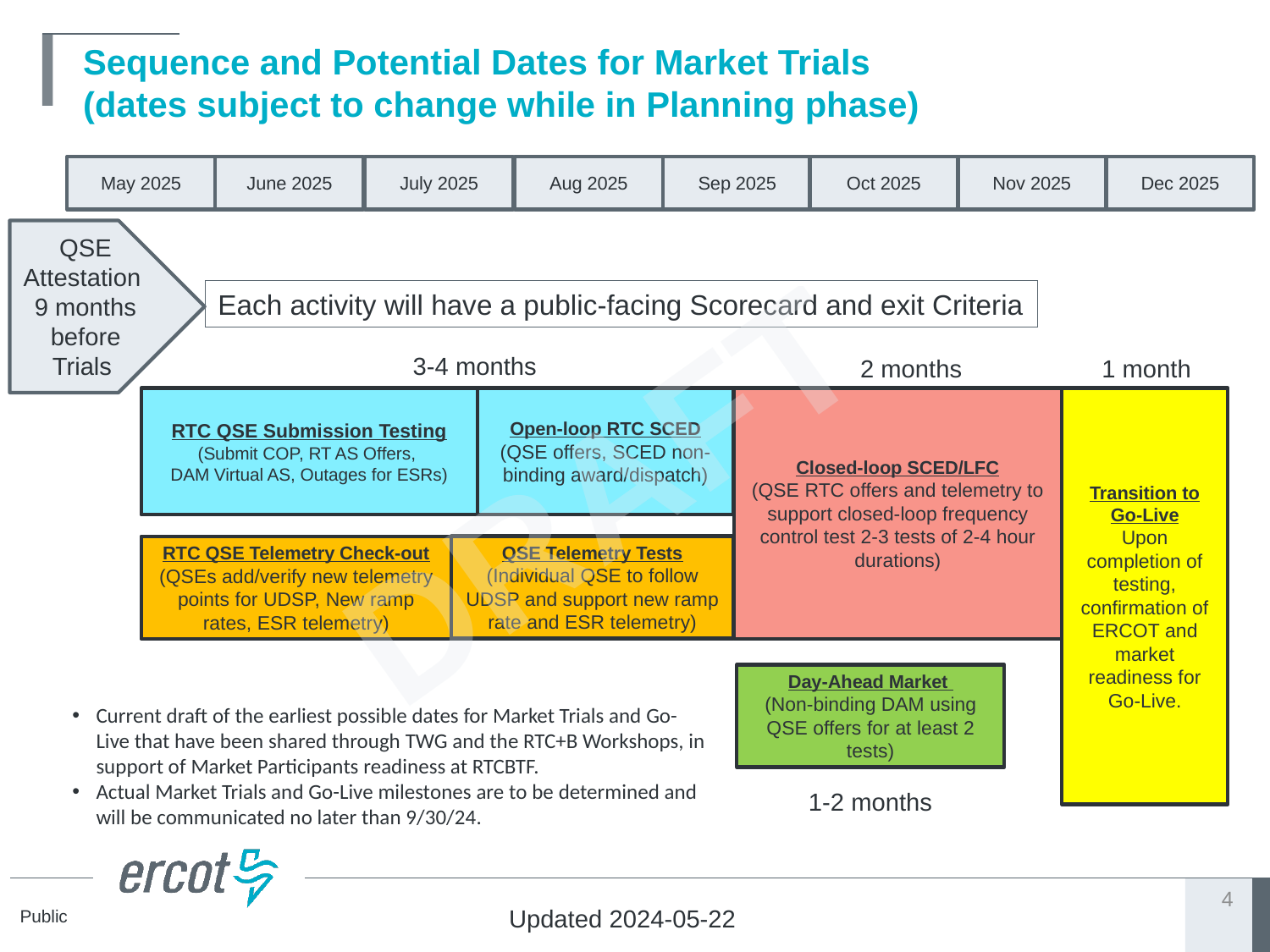

Sequence and Potential Dates for Market Trials
(dates subject to change while in Planning phase)
May 2025
June 2025
July 2025
Aug 2025
Sep 2025
Oct 2025
Nov 2025
Dec 2025
QSE Attestation
9 months before Trials

Each activity will have a public-facing Scorecard and exit Criteria
3-4 months
1 month
2 months
DRAFT
RTC QSE Submission Testing
(Submit COP, RT AS Offers,
DAM Virtual AS, Outages for ESRs)
Open-loop RTC SCED
(QSE offers, SCED non-binding award/dispatch)
Closed-loop SCED/LFC
(QSE RTC offers and telemetry to support closed-loop frequency control test 2-3 tests of 2-4 hour durations)
Transition to Go-Live
Upon completion of testing, confirmation of ERCOT and market readiness for Go-Live.
QSE Telemetry Tests
(Individual QSE to follow UDSP and support new ramp rate and ESR telemetry)
RTC QSE Telemetry Check-out (QSEs add/verify new telemetry points for UDSP, New ramp rates, ESR telemetry)
Day-Ahead Market
(Non-binding DAM using QSE offers for at least 2 tests)
Current draft of the earliest possible dates for Market Trials and Go-Live that have been shared through TWG and the RTC+B Workshops, in support of Market Participants readiness at RTCBTF.
Actual Market Trials and Go-Live milestones are to be determined and will be communicated no later than 9/30/24.
1-2 months
Updated 2024-05-22